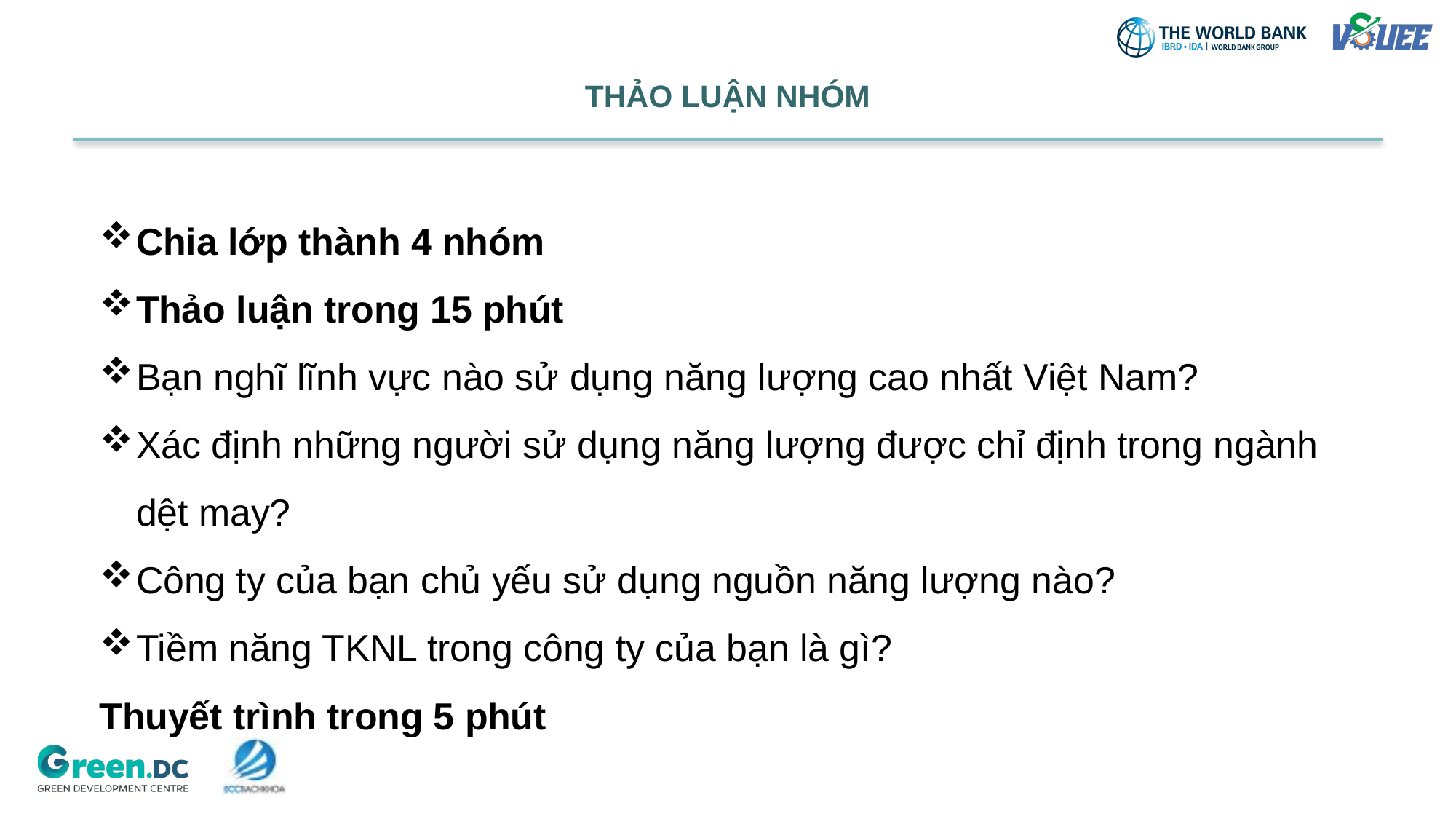

# THẢO LUẬN NHÓM
Chia lớp thành 4 nhóm
Thảo luận trong 15 phút
Bạn nghĩ lĩnh vực nào sử dụng năng lượng cao nhất Việt Nam?
Xác định những người sử dụng năng lượng được chỉ định trong ngành dệt may?
Công ty của bạn chủ yếu sử dụng nguồn năng lượng nào?
Tiềm năng TKNL trong công ty của bạn là gì?
Thuyết trình trong 5 phút